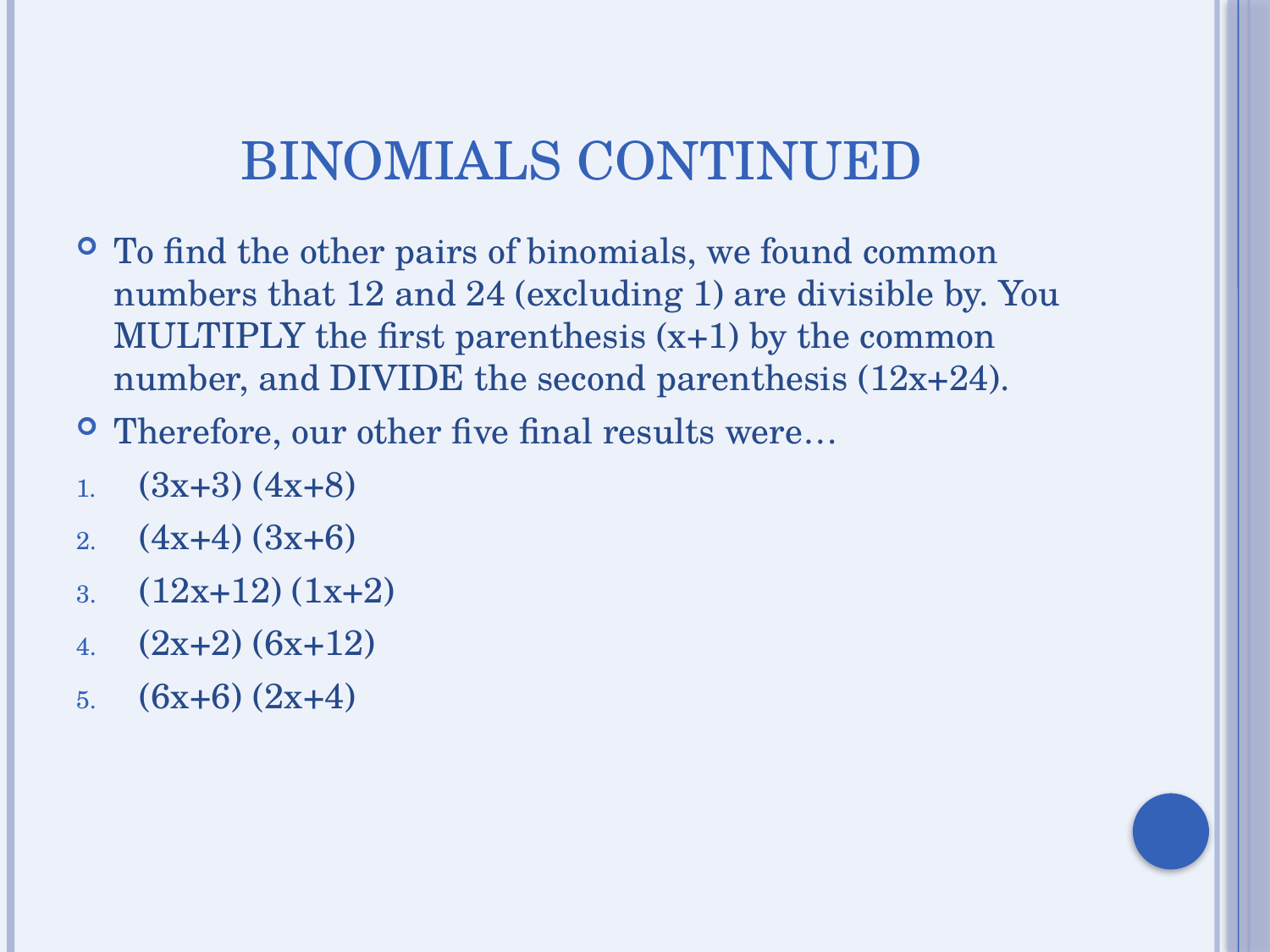

# Binomials continued
To find the other pairs of binomials, we found common numbers that 12 and 24 (excluding 1) are divisible by. You MULTIPLY the first parenthesis (x+1) by the common number, and DIVIDE the second parenthesis (12x+24).
Therefore, our other five final results were…
(3x+3) (4x+8)
(4x+4) (3x+6)
(12x+12) (1x+2)
(2x+2) (6x+12)
(6x+6) (2x+4)